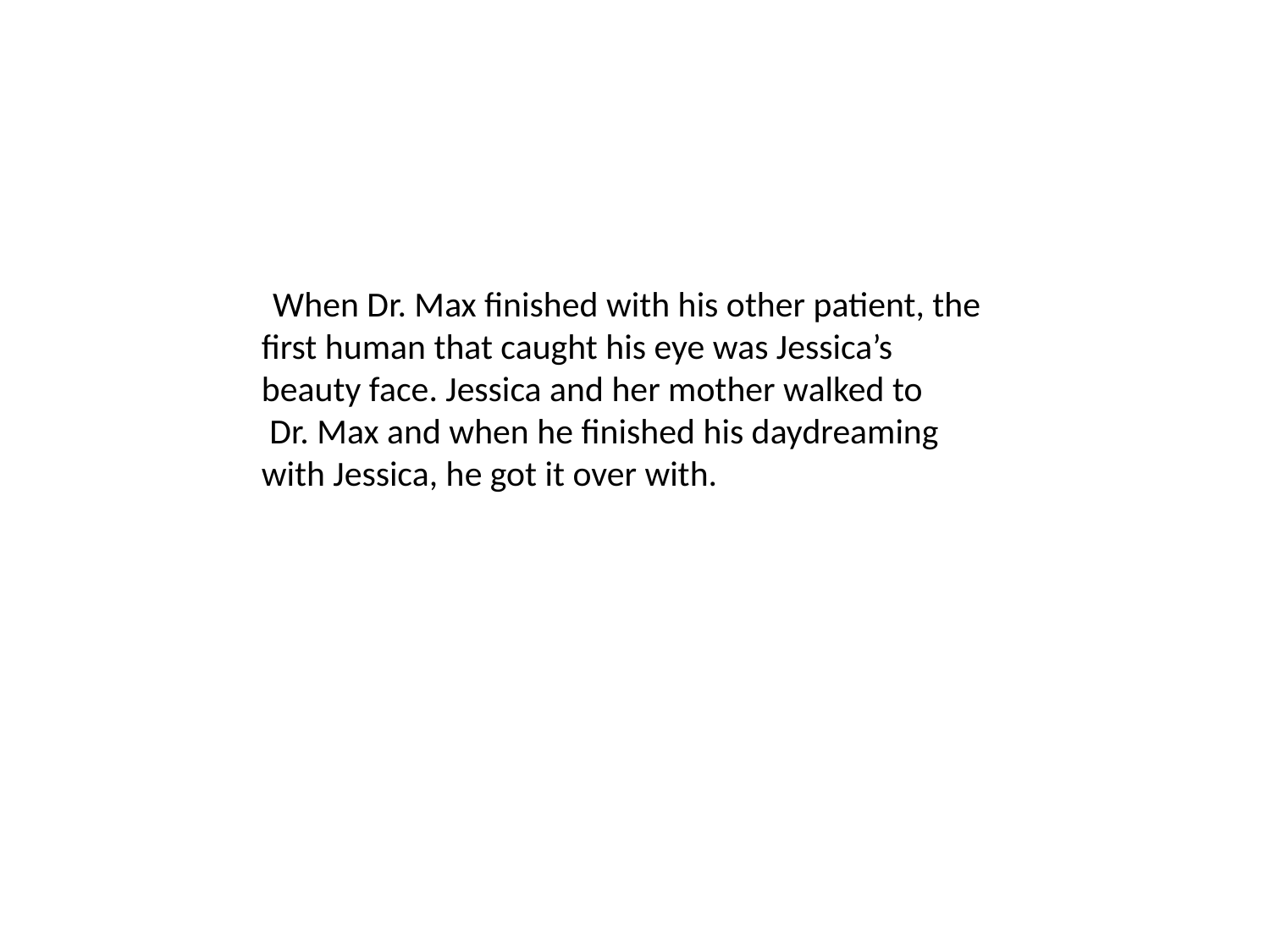

When Dr. Max finished with his other patient, the first human that caught his eye was Jessica’s beauty face. Jessica and her mother walked to           Dr. Max and when he finished his daydreaming with Jessica, he got it over with.